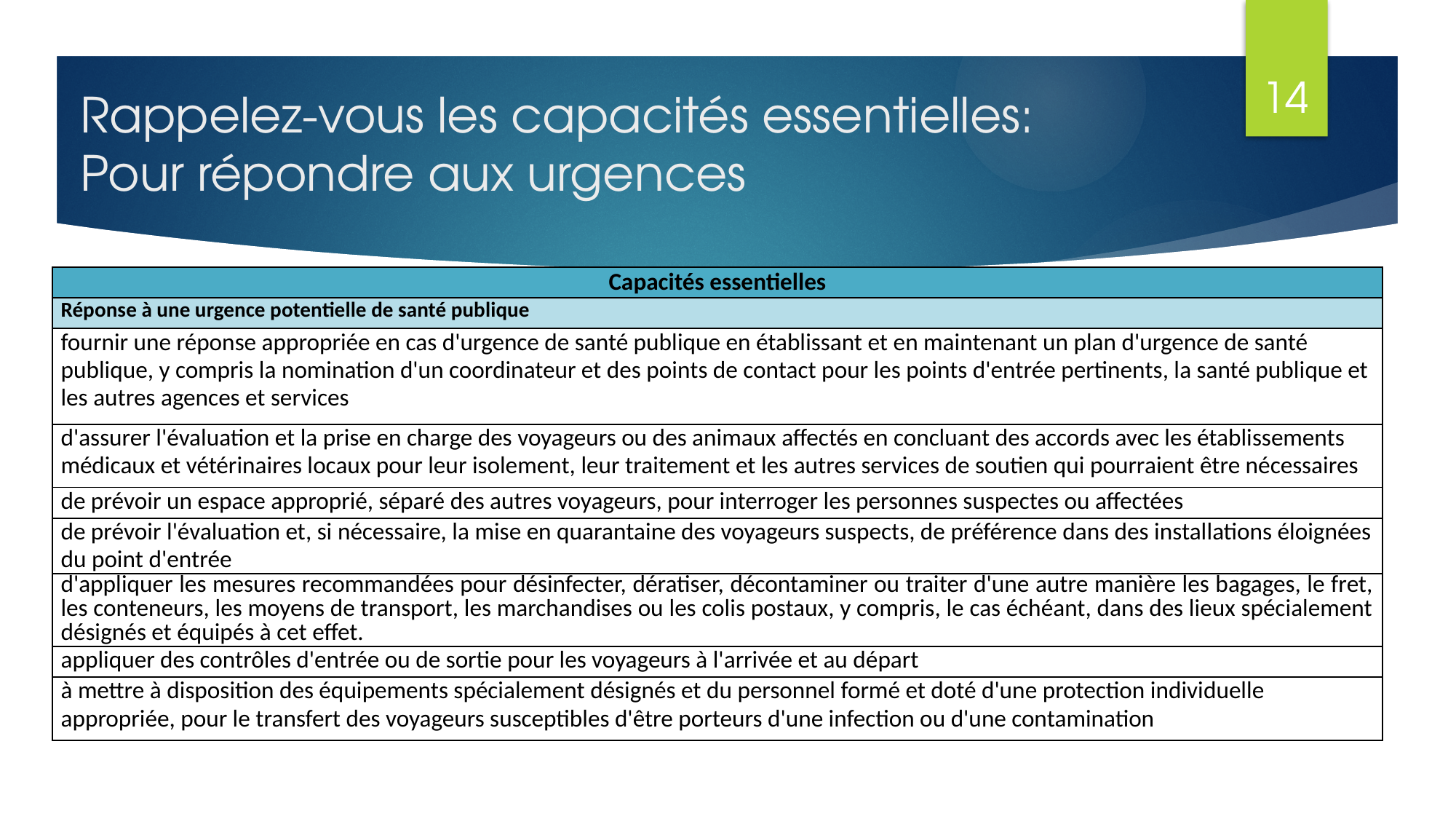

14
# Rappelez-vous les capacités essentielles: Pour répondre aux urgences
| Capacités essentielles |
| --- |
| Réponse à une urgence potentielle de santé publique |
| fournir une réponse appropriée en cas d'urgence de santé publique en établissant et en maintenant un plan d'urgence de santé publique, y compris la nomination d'un coordinateur et des points de contact pour les points d'entrée pertinents, la santé publique et les autres agences et services |
| d'assurer l'évaluation et la prise en charge des voyageurs ou des animaux affectés en concluant des accords avec les établissements médicaux et vétérinaires locaux pour leur isolement, leur traitement et les autres services de soutien qui pourraient être nécessaires |
| de prévoir un espace approprié, séparé des autres voyageurs, pour interroger les personnes suspectes ou affectées |
| de prévoir l'évaluation et, si nécessaire, la mise en quarantaine des voyageurs suspects, de préférence dans des installations éloignées du point d'entrée |
| d'appliquer les mesures recommandées pour désinfecter, dératiser, décontaminer ou traiter d'une autre manière les bagages, le fret, les conteneurs, les moyens de transport, les marchandises ou les colis postaux, y compris, le cas échéant, dans des lieux spécialement désignés et équipés à cet effet. |
| appliquer des contrôles d'entrée ou de sortie pour les voyageurs à l'arrivée et au départ |
| à mettre à disposition des équipements spécialement désignés et du personnel formé et doté d'une protection individuelle appropriée, pour le transfert des voyageurs susceptibles d'être porteurs d'une infection ou d'une contamination |